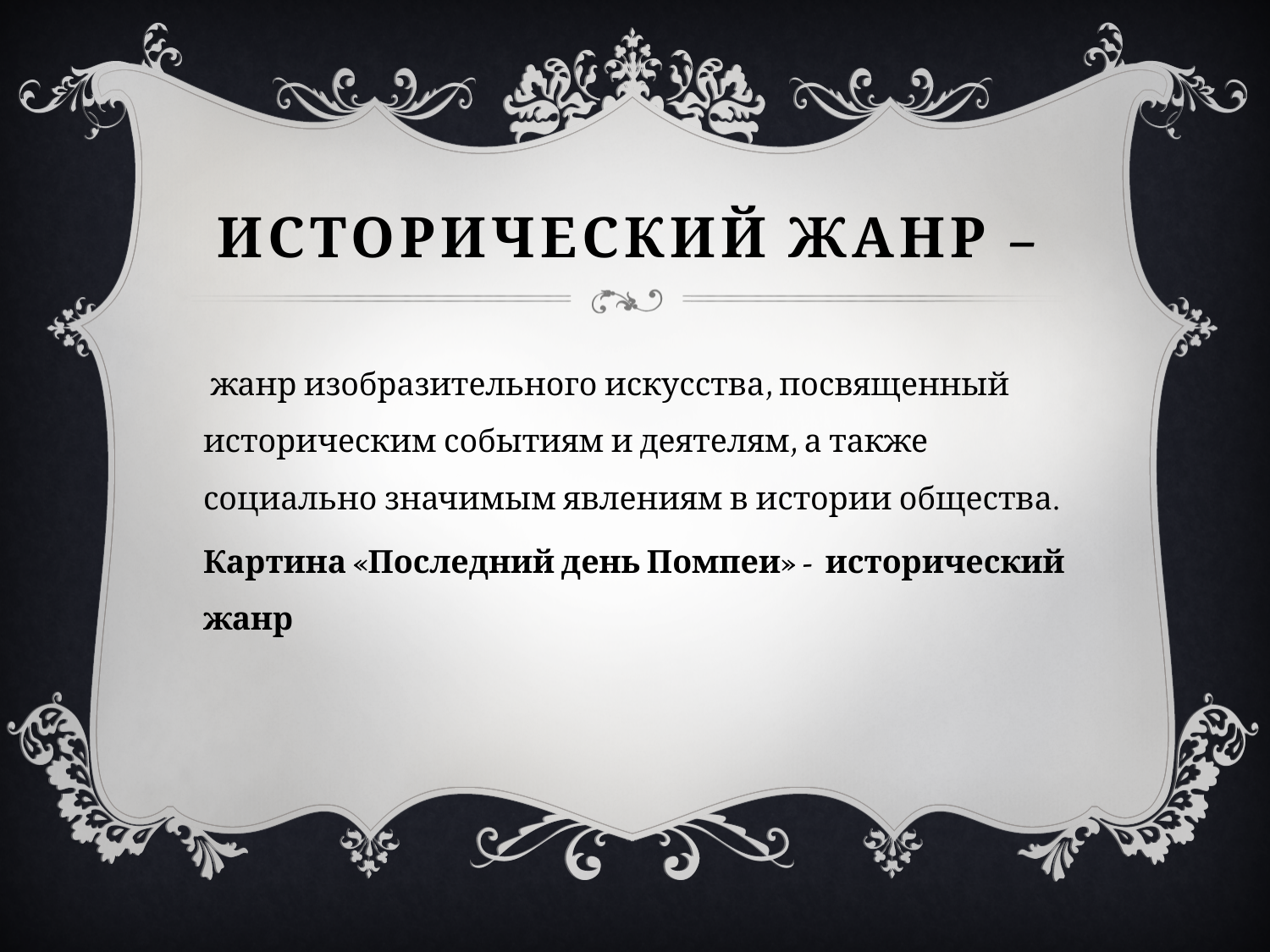

# Исторический жанр –
 жанр изобразительного искусства, посвященный историческим событиям и деятелям, а также социально значимым явлениям в истории общества.
Картина «Последний день Помпеи» -  исторический жанр